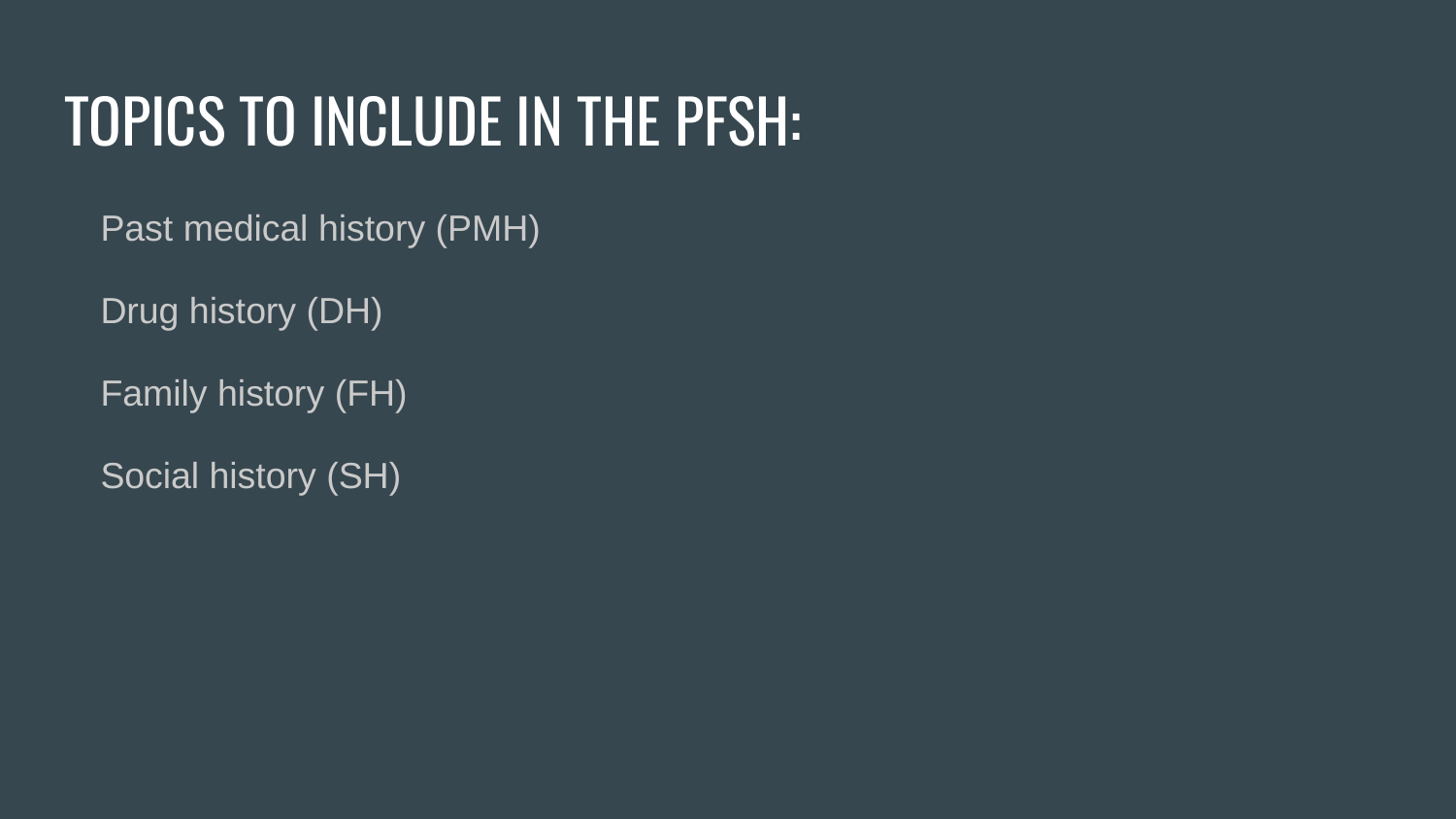

# TOPICS TO INCLUDE IN THE PFSH:
Past medical history (PMH)
Drug history (DH)
Family history (FH)
Social history (SH)